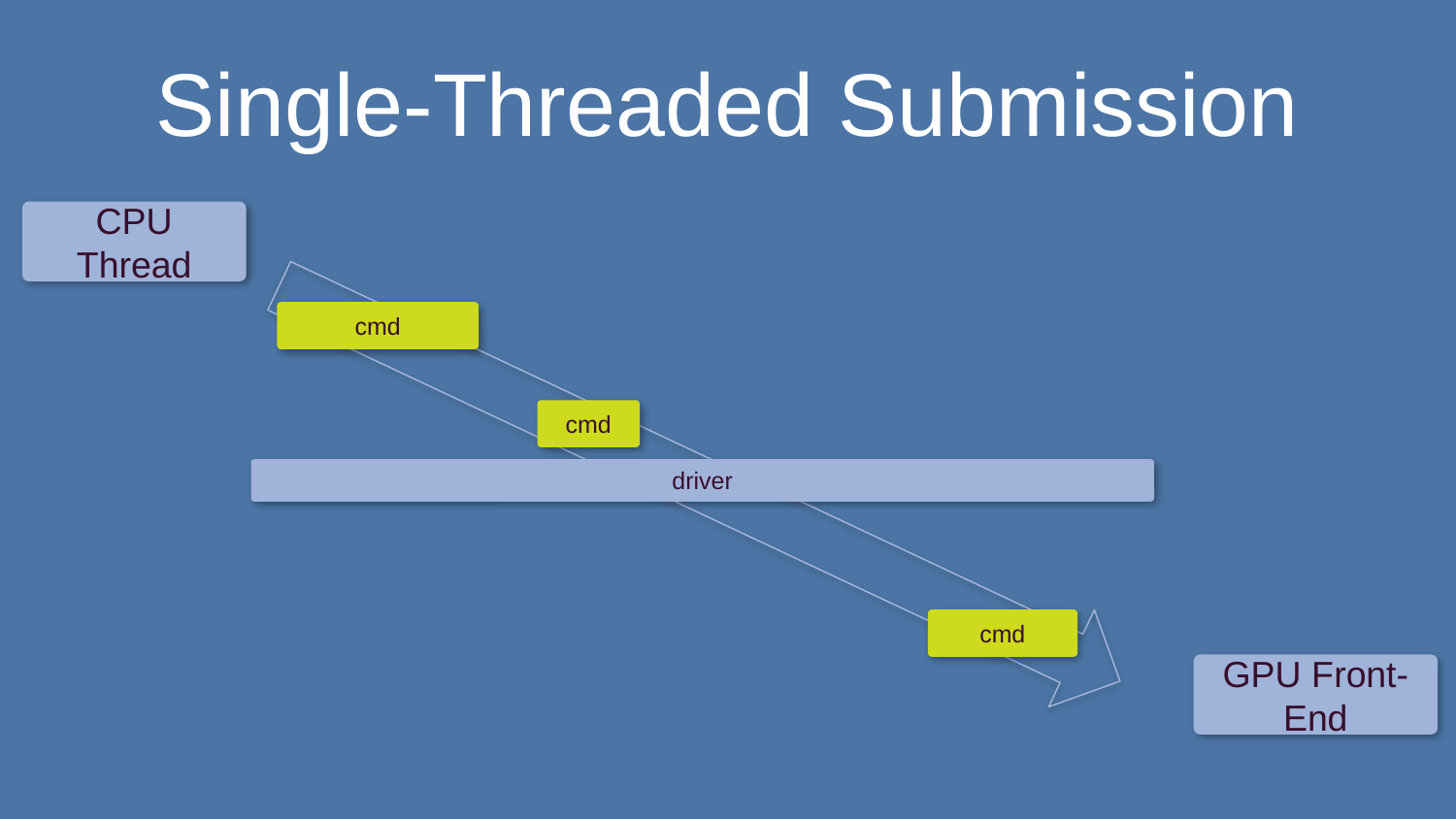

# Single-Threaded Submission
CPU Thread
cmd
cmd
driver
cmd
GPU Front-End